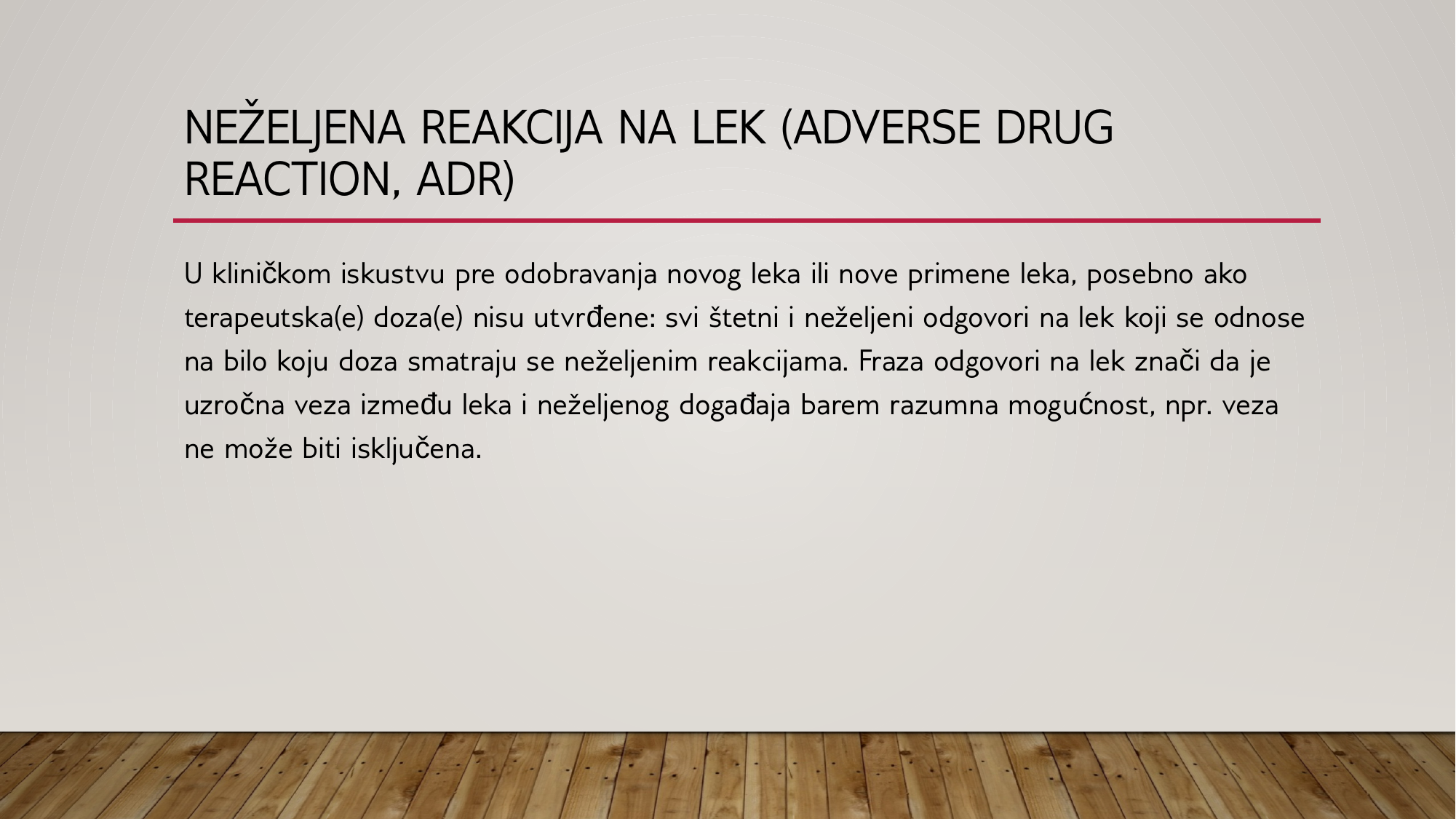

# Neželjena reakcija na lek (Adverse Drug Reaction, ADR)
U kliničkom iskustvu pre odobravanja novog leka ili nove primene leka, posebno ako terapeutska(e) doza(e) nisu utvrđene: svi štetni i neželjeni odgovori na lek koji se odnose na bilo koju doza smatraju se neželjenim reakcijama. Fraza odgovori na lek znači da je uzročna veza između leka i neželjenog događaja barem razumna mogućnost, npr. veza ne može biti isključena.